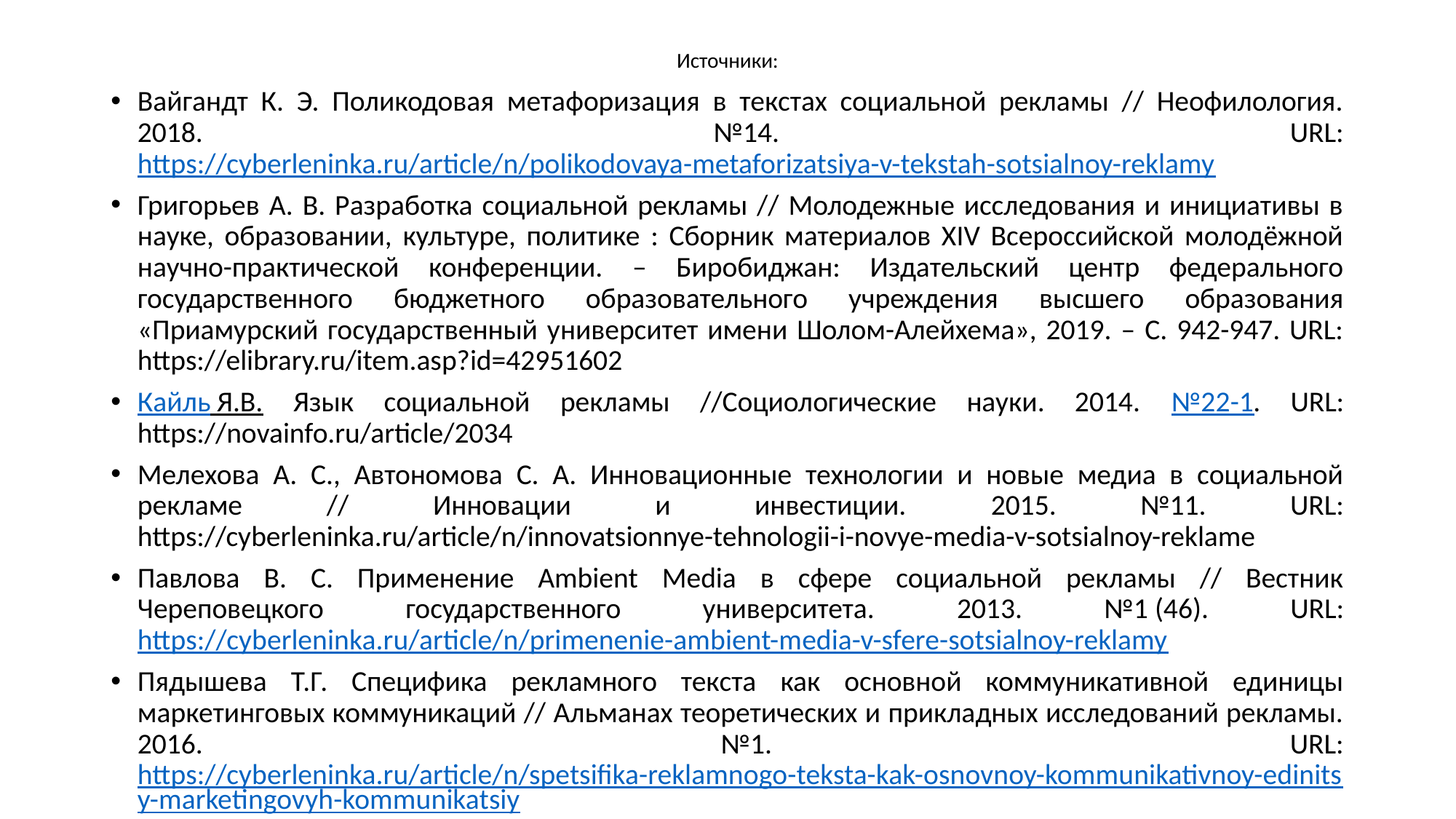

# Источники:
Вайгандт К. Э. Поликодовая метафоризация в текстах социальной рекламы // Неофилология. 2018. №14. URL: https://cyberleninka.ru/article/n/polikodovaya-metaforizatsiya-v-tekstah-sotsialnoy-reklamy
Григорьев А. В. Разработка социальной рекламы // Молодежные исследования и инициативы в науке, образовании, культуре, политике : Сборник материалов ХIV Всероссийской молодёжной научно-практической конференции. – Биробиджан: Издательский центр федерального государственного бюджетного образовательного учреждения высшего образования «Приамурский государственный университет имени Шолом-Алейхема», 2019. – С. 942-947. URL: https://elibrary.ru/item.asp?id=42951602
Кайль Я.В. Язык социальной рекламы //Социологические науки. 2014. №22-1. URL: https://novainfo.ru/article/2034
Мелехова А. С., Автономова С. А. Инновационные технологии и новые медиа в социальной рекламе // Инновации и инвестиции. 2015. №11. URL: https://cyberleninka.ru/article/n/innovatsionnye-tehnologii-i-novye-media-v-sotsialnoy-reklame
Павлова В. С. Применение Ambient Media в сфере социальной рекламы // Вестник Череповецкого государственного университета. 2013. №1 (46). URL: https://cyberleninka.ru/article/n/primenenie-ambient-media-v-sfere-sotsialnoy-reklamy
Пядышева Т.Г. Специфика рекламного текста как основной коммуникативной единицы маркетинговых коммуникаций // Альманах теоретических и прикладных исследований рекламы. 2016. №1. URL: https://cyberleninka.ru/article/n/spetsifika-reklamnogo-teksta-kak-osnovnoy-kommunikativnoy-edinitsy-marketingovyh-kommunikatsiy